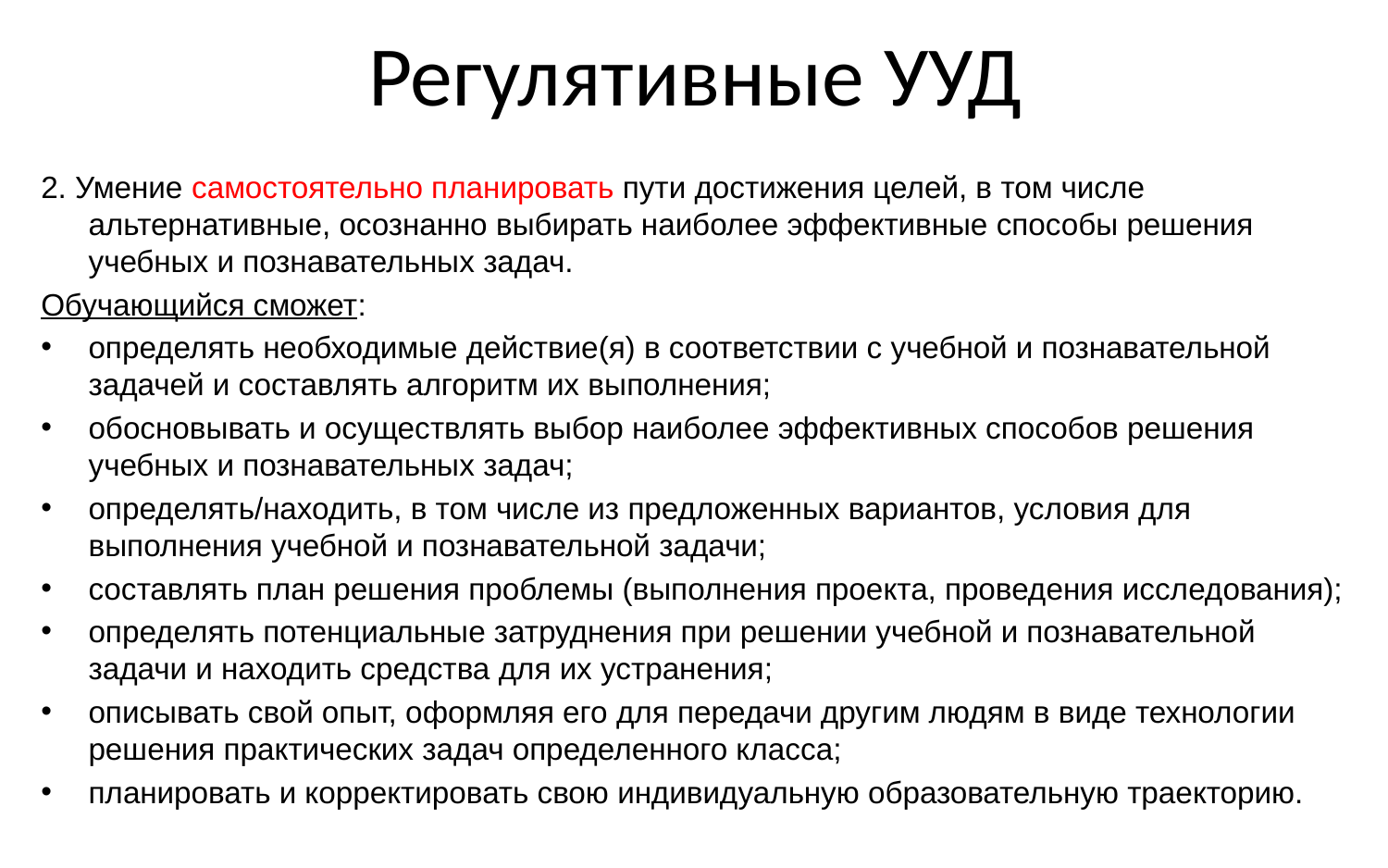

# Регулятивные УУД
2. Умение самостоятельно планировать пути достижения целей, в том числе альтернативные, осознанно выбирать наиболее эффективные способы решения учебных и познавательных задач.
Обучающийся сможет:
определять необходимые действие(я) в соответствии с учебной и познавательной задачей и составлять алгоритм их выполнения;
обосновывать и осуществлять выбор наиболее эффективных способов решения учебных и познавательных задач;
определять/находить, в том числе из предложенных вариантов, условия для выполнения учебной и познавательной задачи;
составлять план решения проблемы (выполнения проекта, проведения исследования);
определять потенциальные затруднения при решении учебной и познавательной задачи и находить средства для их устранения;
описывать свой опыт, оформляя его для передачи другим людям в виде технологии решения практических задач определенного класса;
планировать и корректировать свою индивидуальную образовательную траекторию.